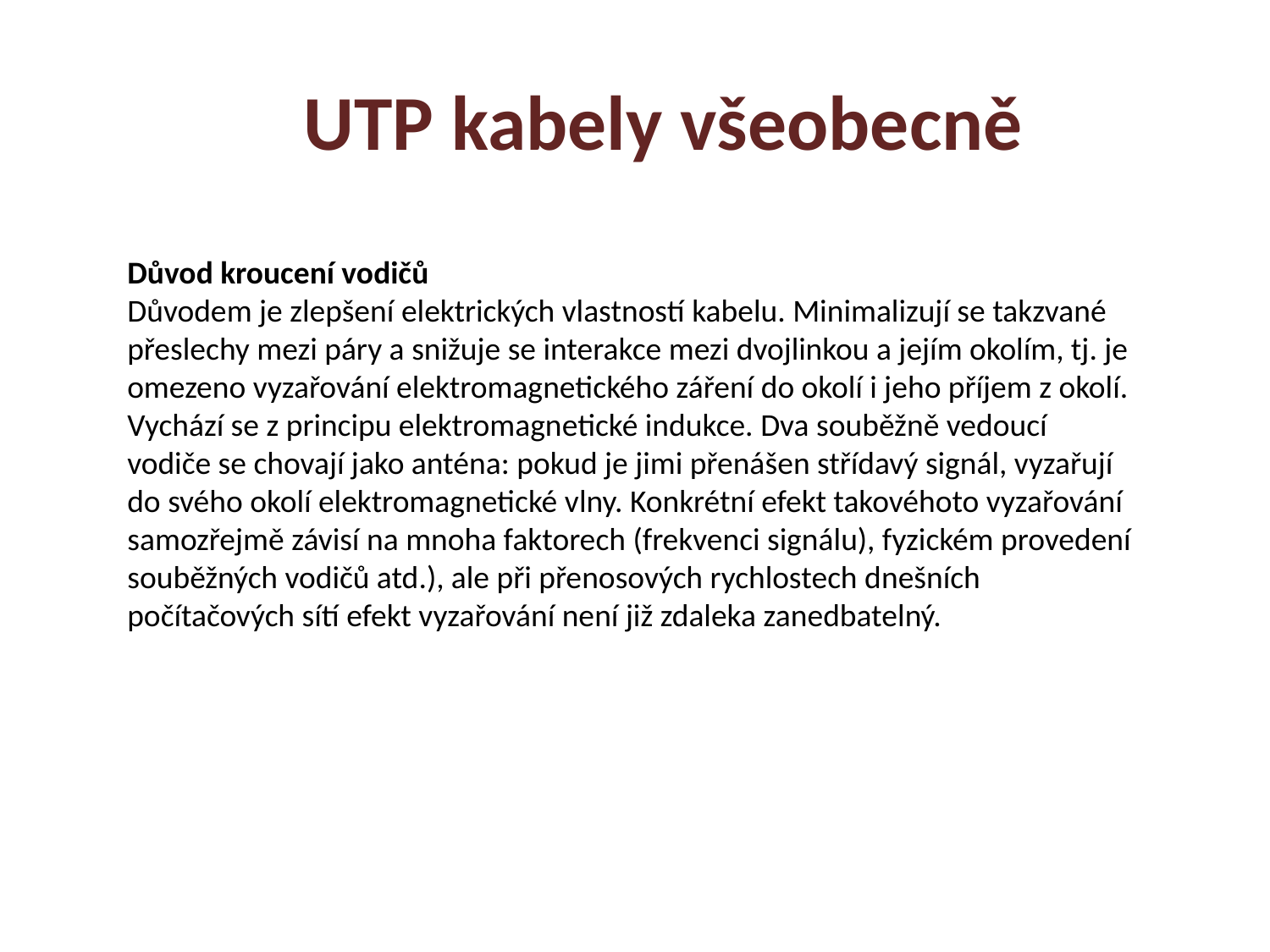

UTP kabely všeobecně
Důvod kroucení vodičů
Důvodem je zlepšení elektrických vlastností kabelu. Minimalizují se takzvané přeslechy mezi páry a snižuje se interakce mezi dvojlinkou a jejím okolím, tj. je omezeno vyzařování elektromagnetického záření do okolí i jeho příjem z okolí.
Vychází se z principu elektromagnetické indukce. Dva souběžně vedoucí vodiče se chovají jako anténa: pokud je jimi přenášen střídavý signál, vyzařují do svého okolí elektromagnetické vlny. Konkrétní efekt takovéhoto vyzařování samozřejmě závisí na mnoha faktorech (frekvenci signálu), fyzickém provedení souběžných vodičů atd.), ale při přenosových rychlostech dnešních počítačových sítí efekt vyzařování není již zdaleka zanedbatelný.